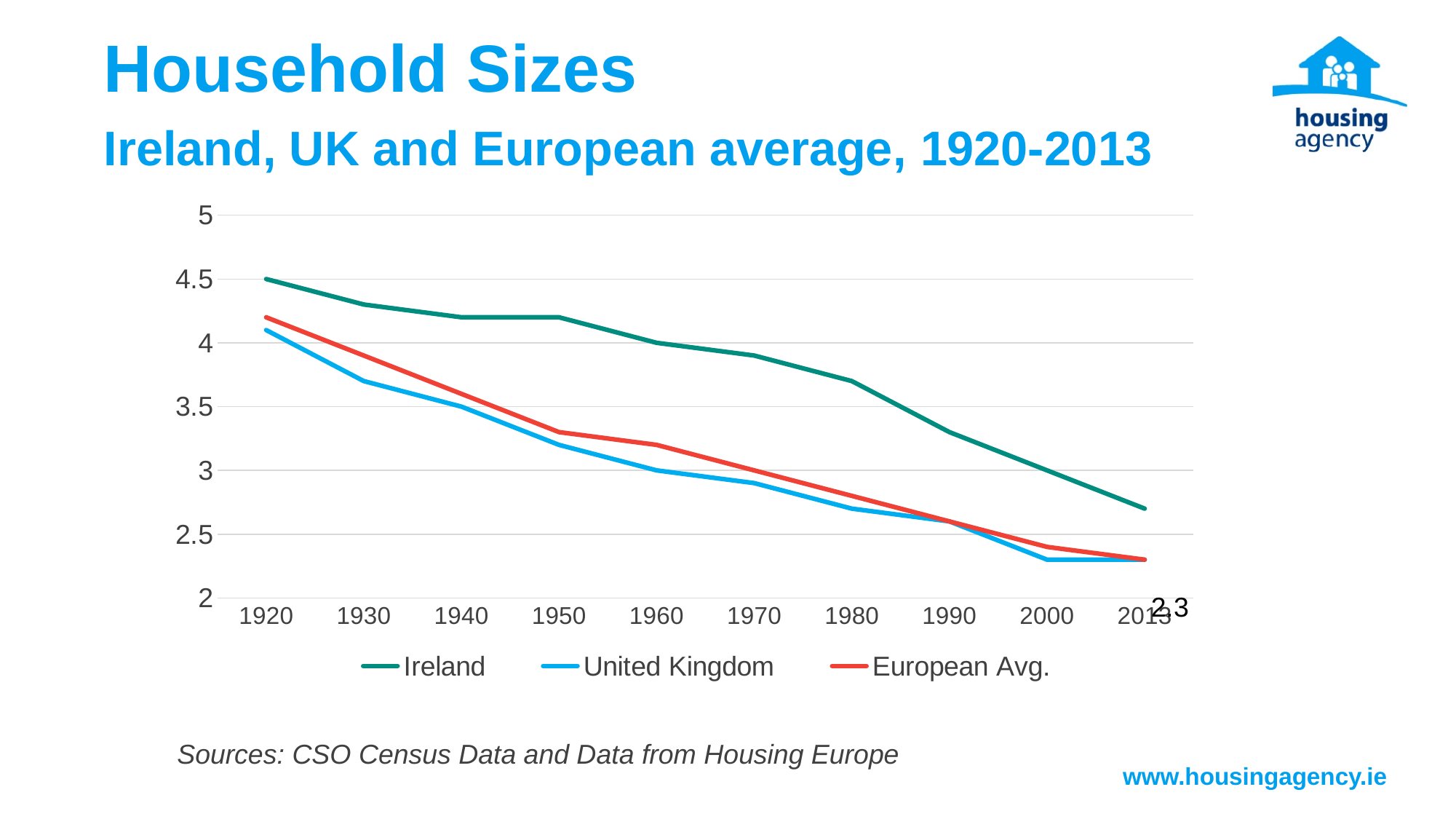

# Household Sizes Ireland, UK and European average, 1920-2013

### Chart

| Category | Ireland | United Kingdom | European Avg. |
|---|---|---|---|
| 1920 | 4.5 | 4.1 | 4.2 |
| 1930 | 4.3 | 3.7 | 3.9 |
| 1940 | 4.2 | 3.5 | 3.6 |
| 1950 | 4.2 | 3.2 | 3.3 |
| 1960 | 4.0 | 3.0 | 3.2 |
| 1970 | 3.9 | 2.9 | 3.0 |
| 1980 | 3.7 | 2.7 | 2.8 |
| 1990 | 3.3 | 2.6 | 2.6 |
| 2000 | 3.0 | 2.3 | 2.4 |
| 2013 | 2.7 | 2.3 | 2.3 |
Sources: CSO Census Data and Data from Housing Europe